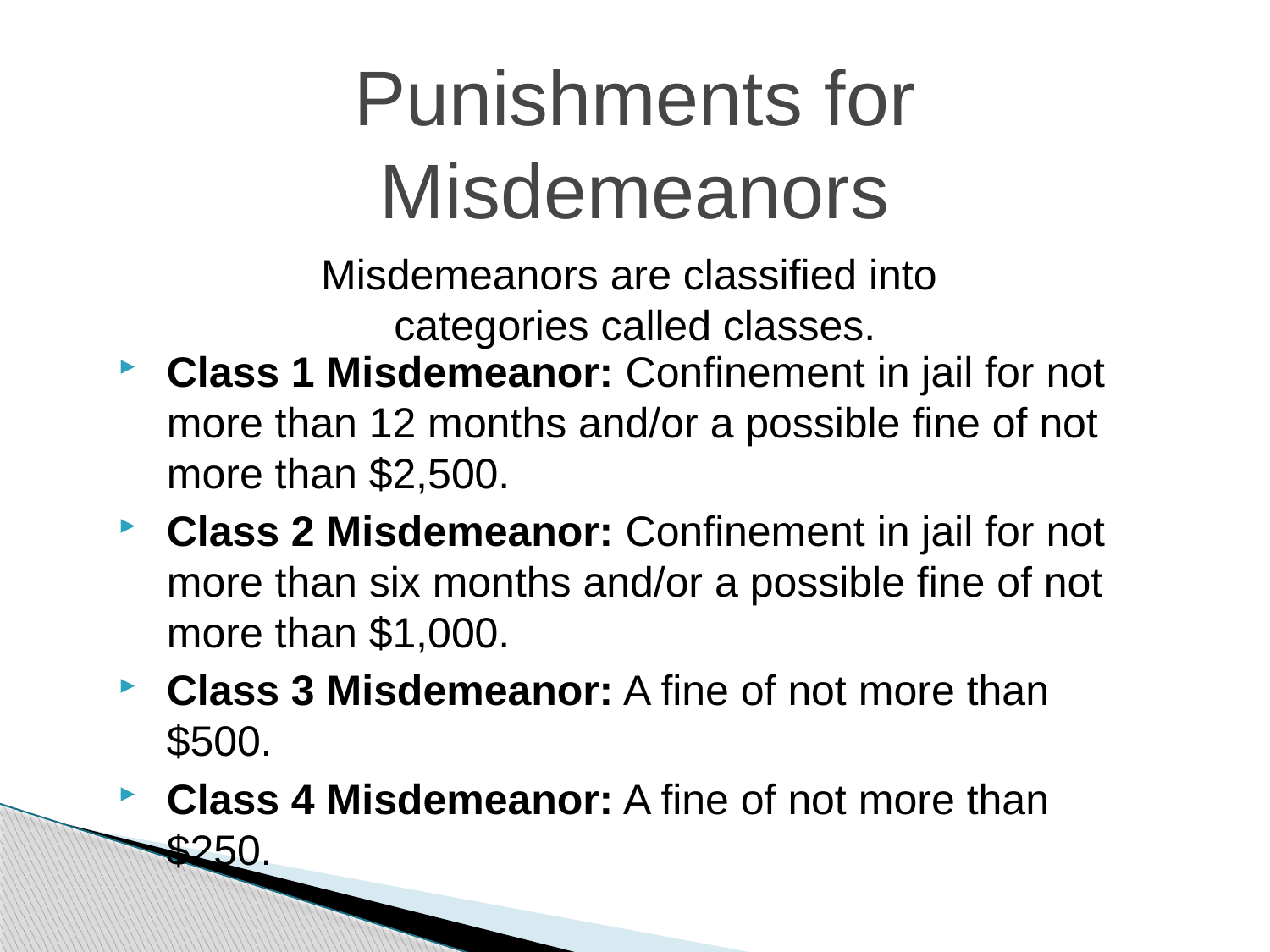

Punishments for Misdemeanors

Misdemeanors are classified into
categories called classes.
Class 1 Misdemeanor: Confinement in jail for not more than 12 months and/or a possible fine of not more than $2,500.
Class 2 Misdemeanor: Confinement in jail for not more than six months and/or a possible fine of not more than $1,000.
Class 3 Misdemeanor: A fine of not more than $500.
Class 4 Misdemeanor: A fine of not more than $250.